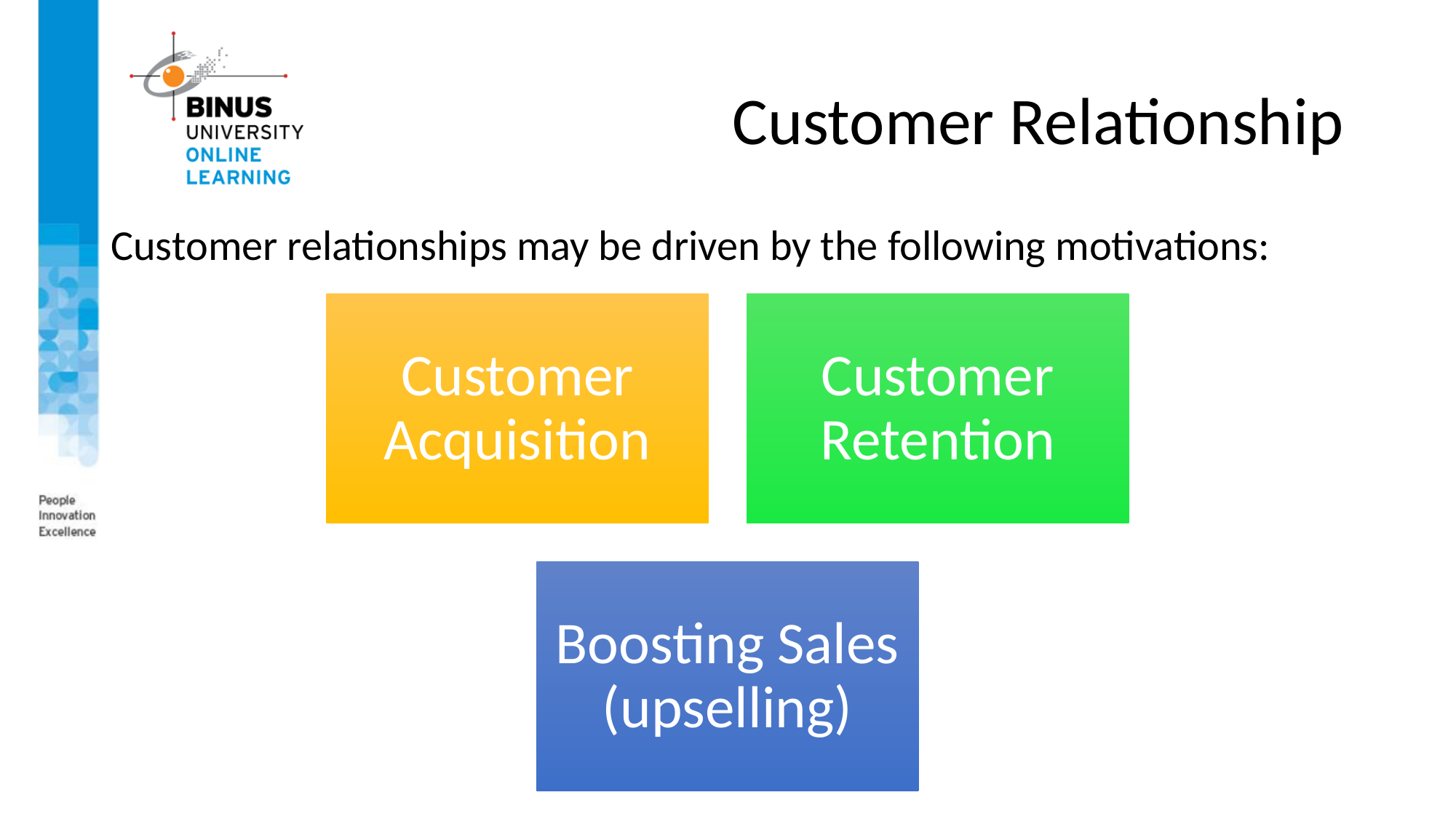

# Customer Relationship
Customer relationships may be driven by the following motivations:
Customer Acquisition
Customer Retention
Boosting Sales (upselling)